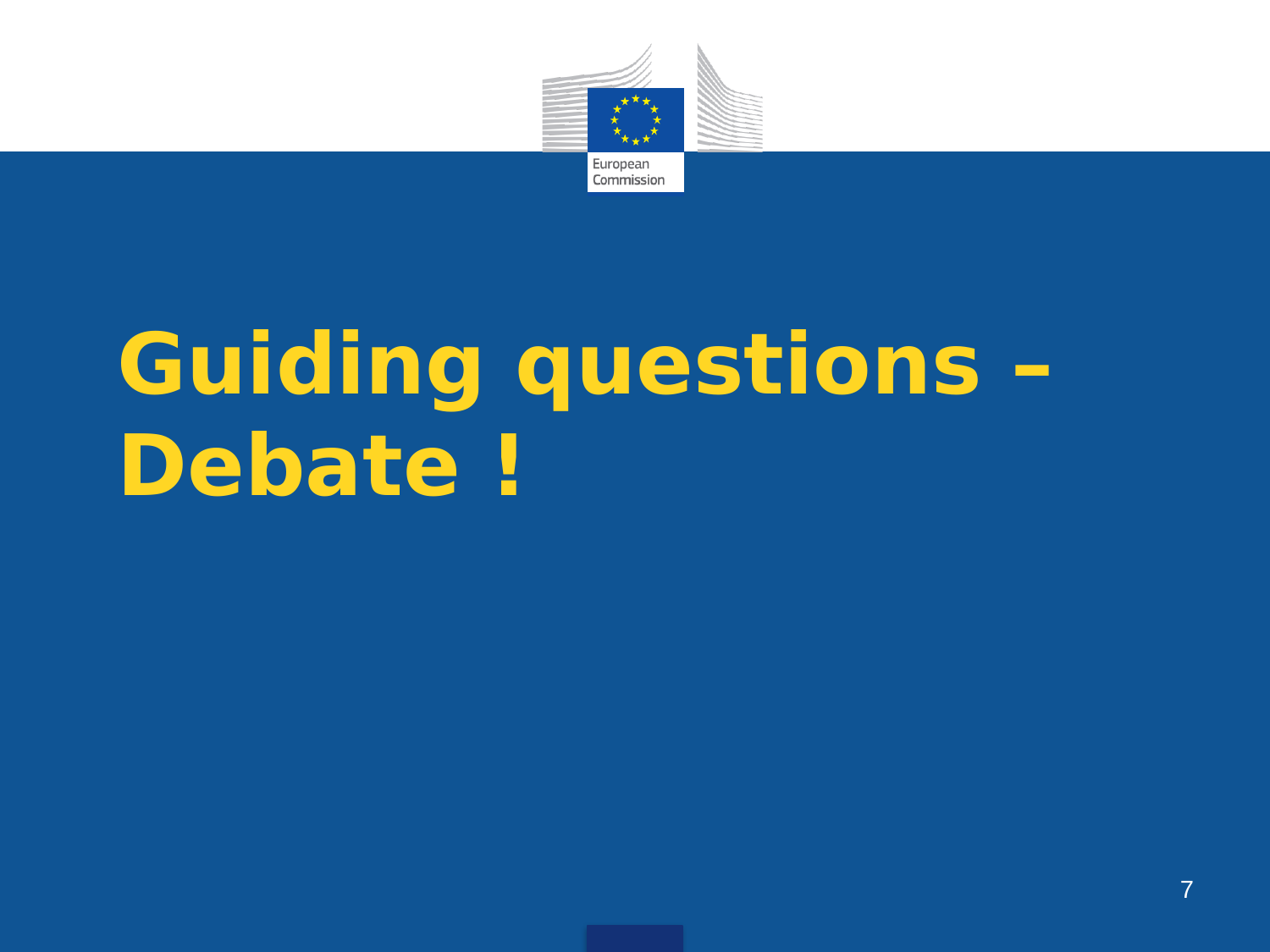

# Guiding questions – Debate !
7